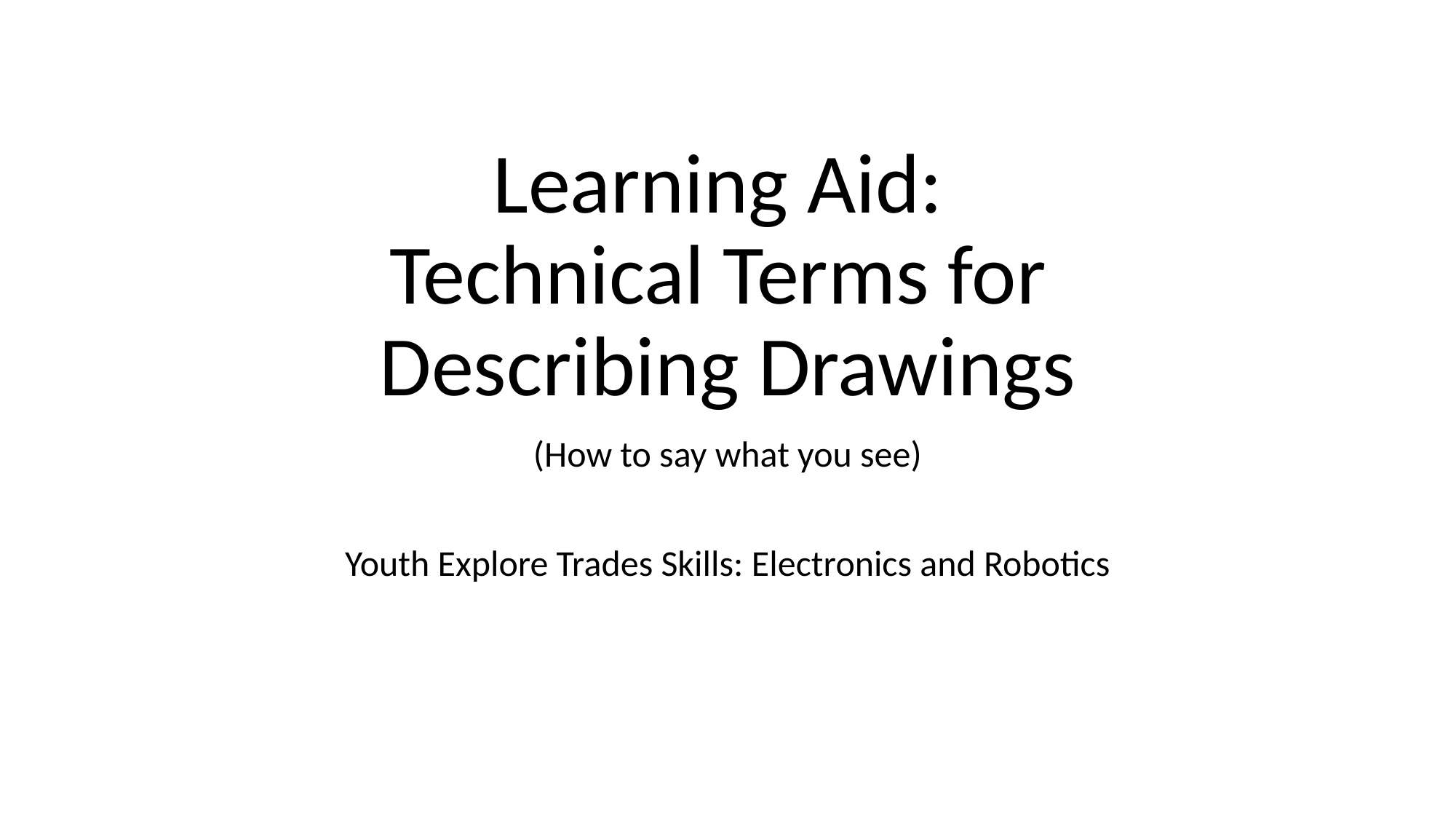

# Learning Aid: Technical Terms for Describing Drawings
(How to say what you see)

Youth Explore Trades Skills: Electronics and Robotics